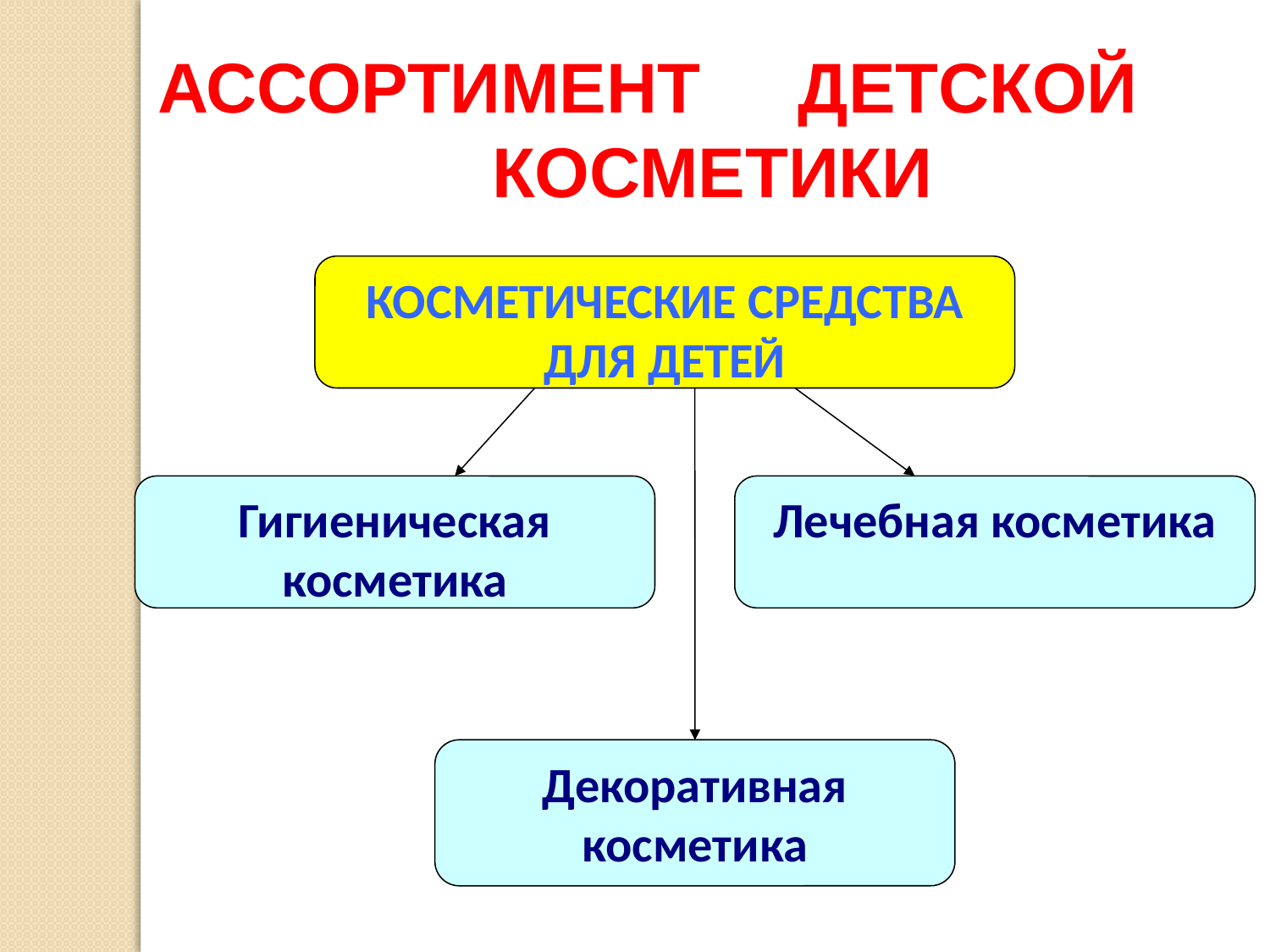

АССОРТИМЕНТ     ДЕТСКОЙ
                 КОСМЕТИКИ

КОСМЕТИЧЕСКИЕ СРЕДСТВА ДЛЯ ДЕТЕЙ

Гигиеническая косметика

Лечебная косметика
Декоративная косметика